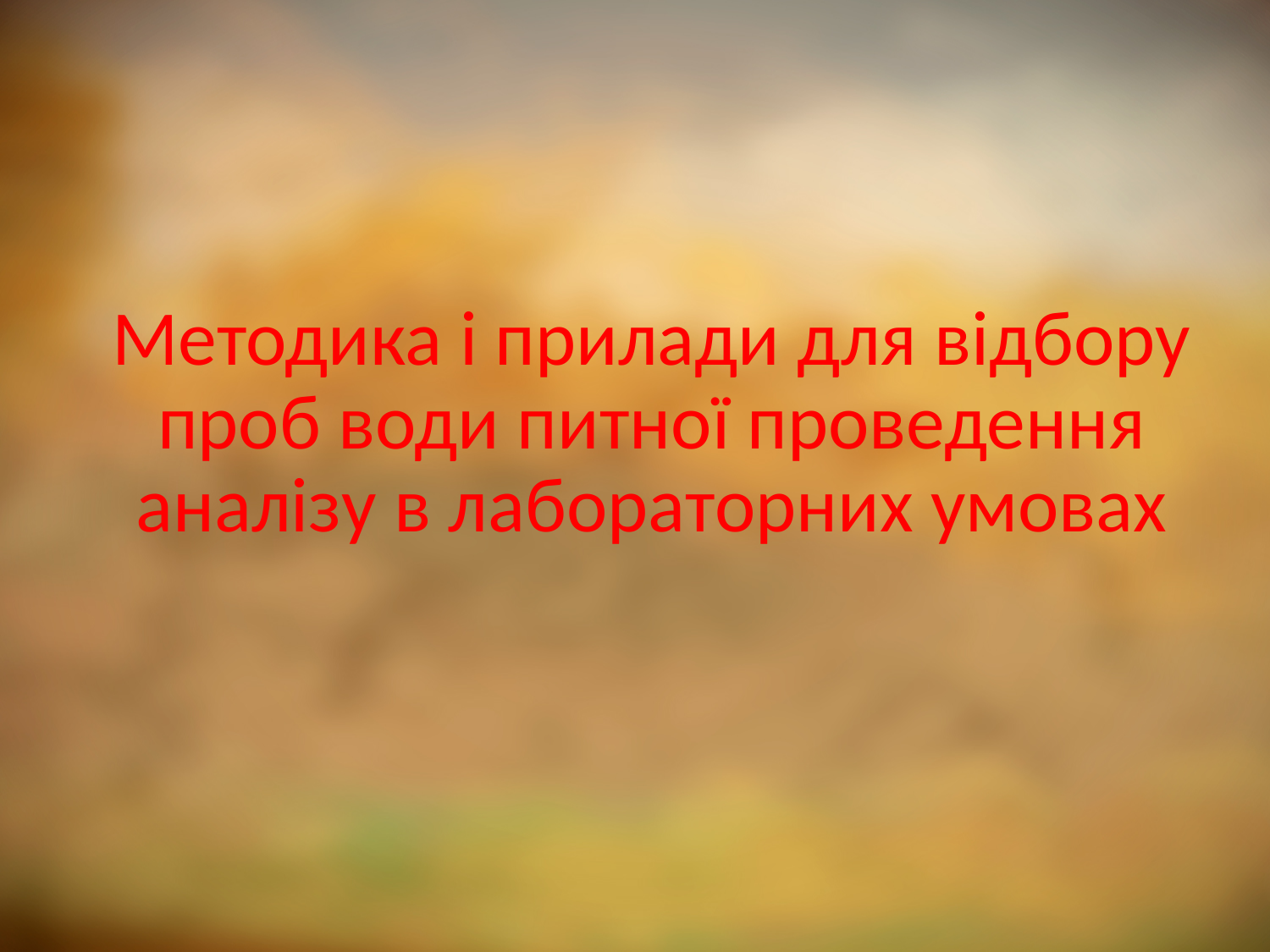

# Методика і прилади для відбору проб води питної проведення аналізу в лабораторних умовах